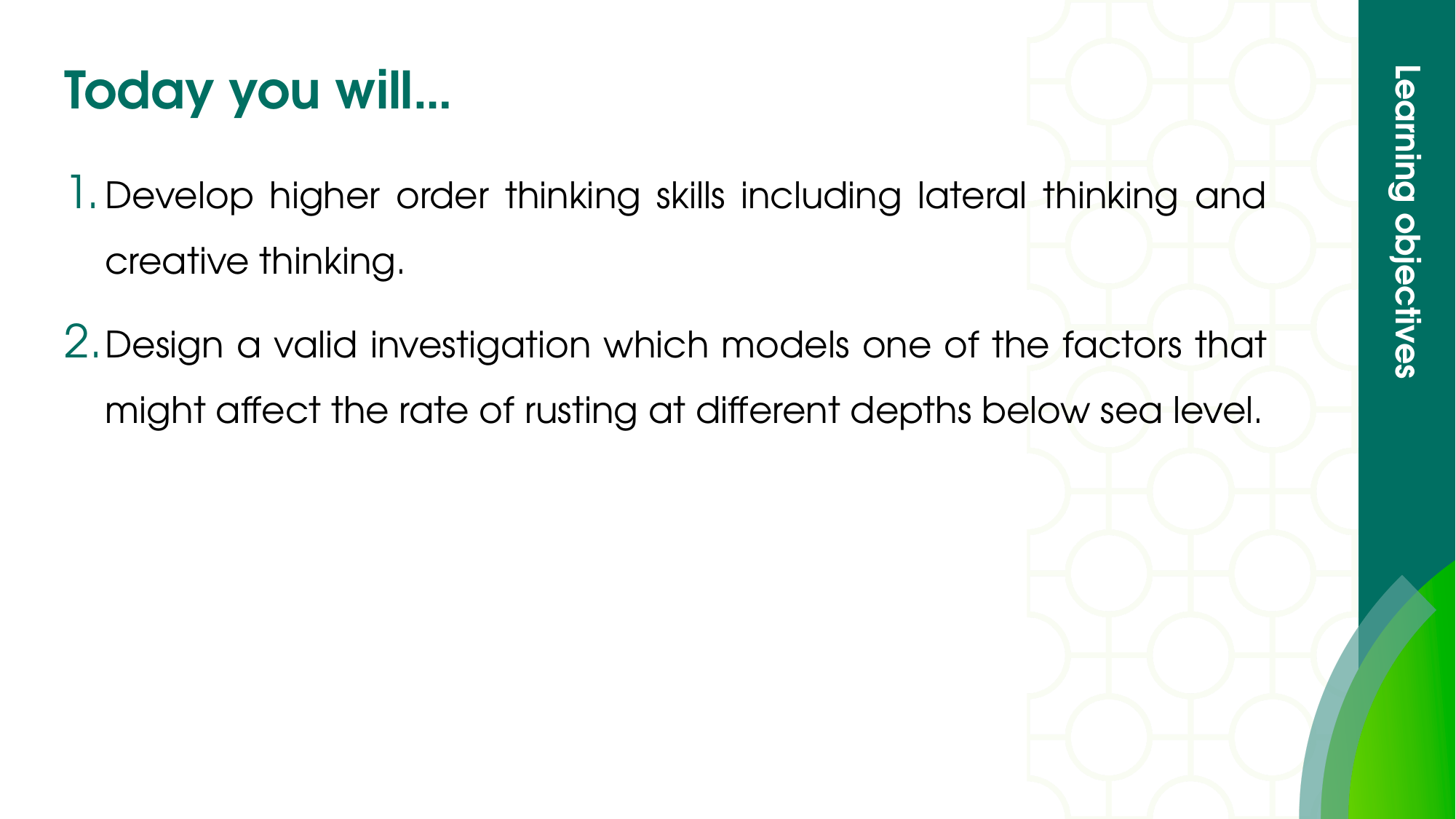

# Today you will…
Develop higher order thinking skills including lateral thinking and creative thinking.
Design a valid investigation which models one of the factors that might affect the rate of rusting at different depths below sea level.

Learning objectives